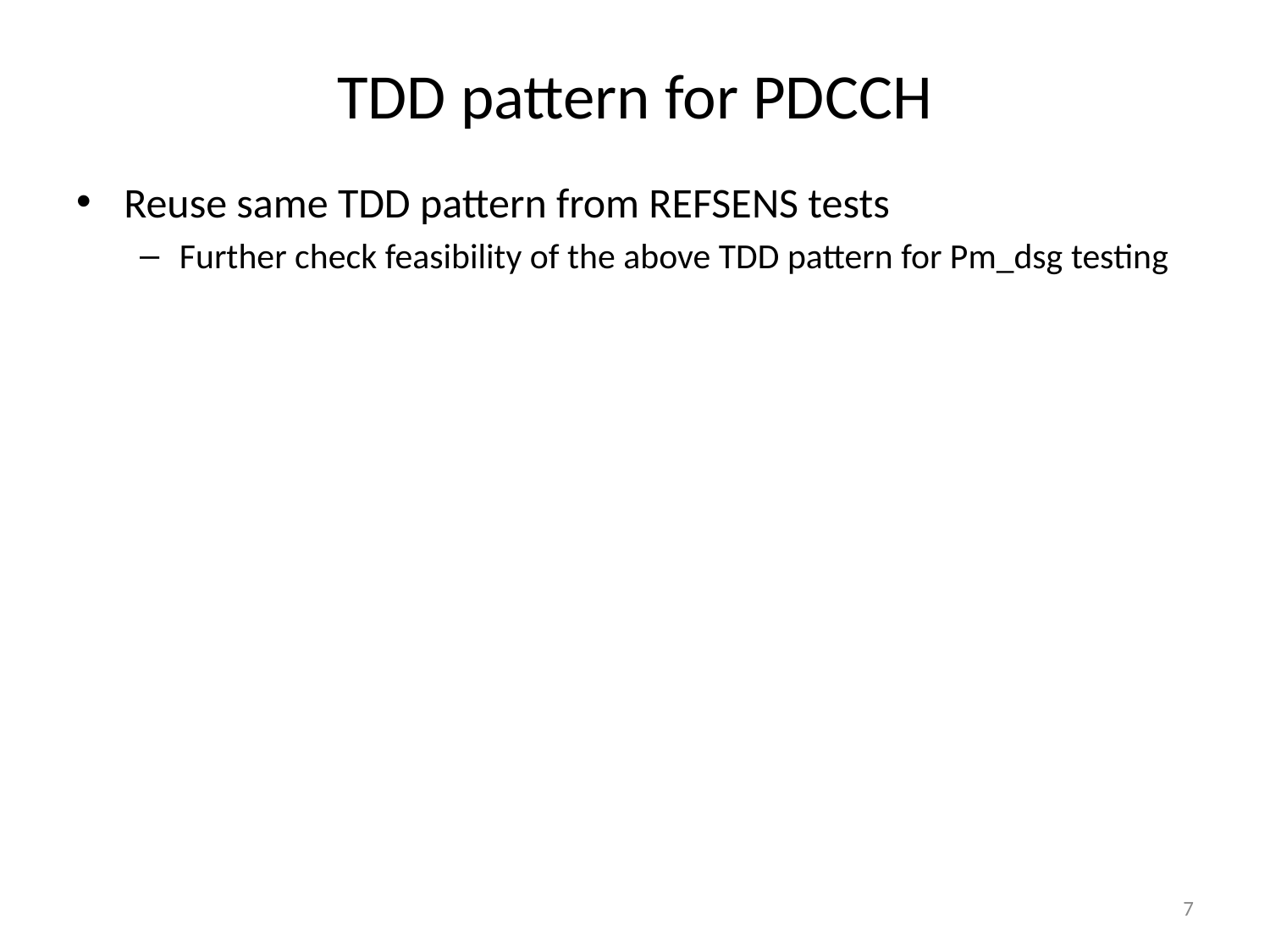

# TDD pattern for PDCCH
Reuse same TDD pattern from REFSENS tests
Further check feasibility of the above TDD pattern for Pm_dsg testing
7